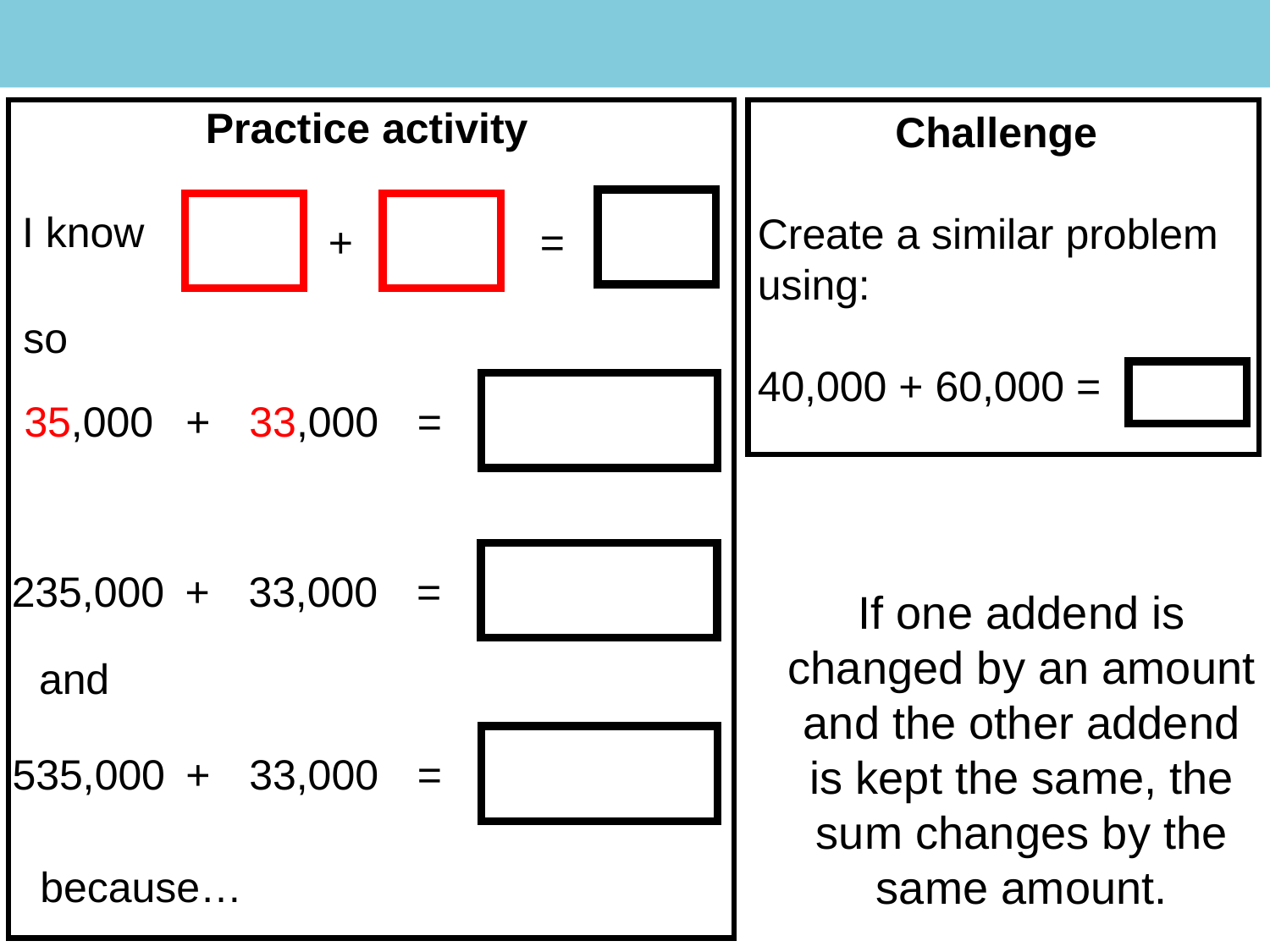

Practice activity
Challenge

Create a similar problem using:

40,000 + 60,000 =

I know
+
=
so

35,000
+
33,000
=

If one addend is changed by an amount and the other addend is kept the same, the sum changes by the same amount.
235,000
+
33,000
=
and

535,000
+
33,000
=
because…